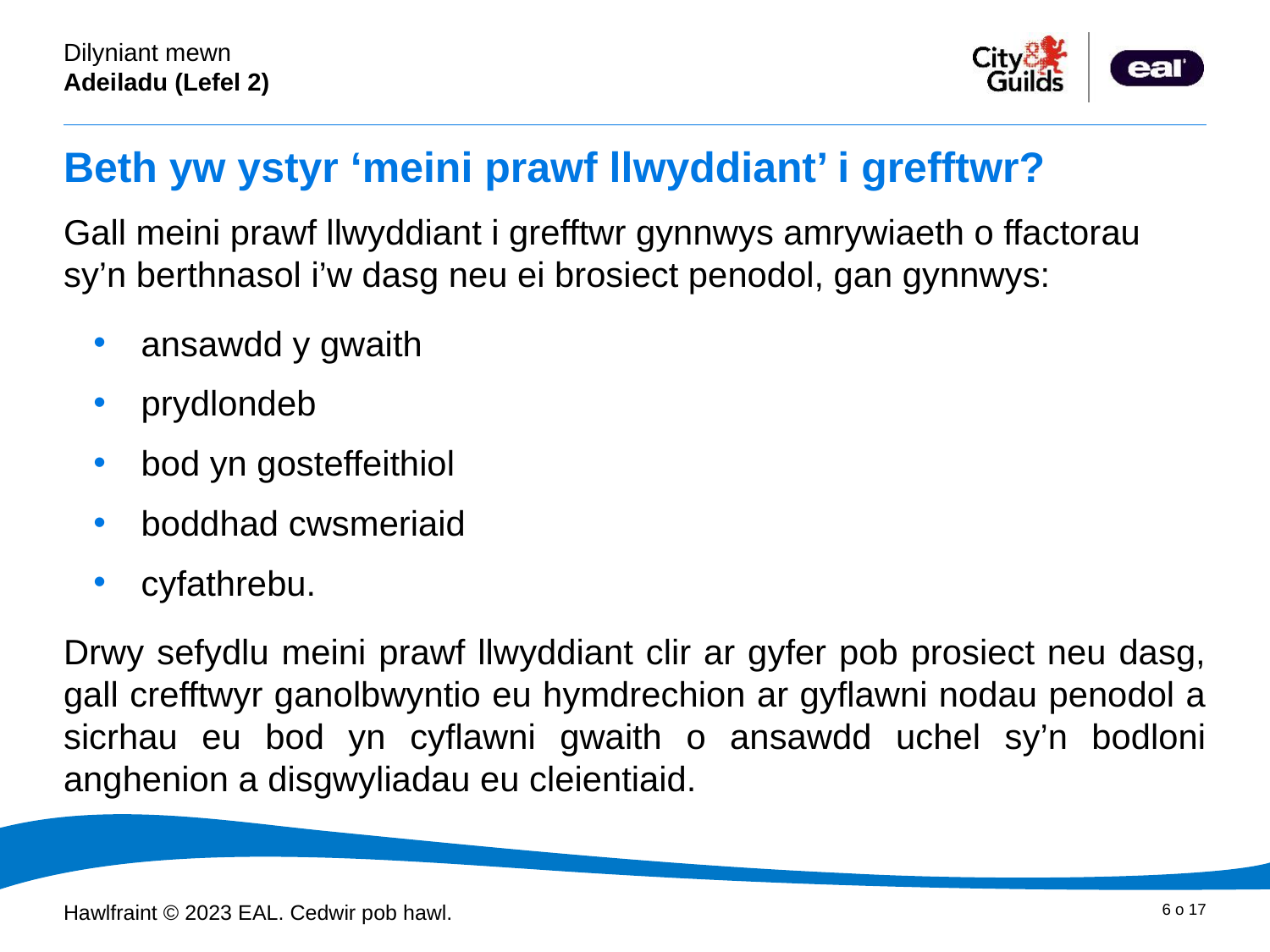

# Beth yw ystyr ‘meini prawf llwyddiant’ i grefftwr?
Gall meini prawf llwyddiant i grefftwr gynnwys amrywiaeth o ffactorau sy’n berthnasol i’w dasg neu ei brosiect penodol, gan gynnwys:
ansawdd y gwaith
prydlondeb
bod yn gosteffeithiol
boddhad cwsmeriaid
cyfathrebu.
Drwy sefydlu meini prawf llwyddiant clir ar gyfer pob prosiect neu dasg, gall crefftwyr ganolbwyntio eu hymdrechion ar gyflawni nodau penodol a sicrhau eu bod yn cyflawni gwaith o ansawdd uchel sy’n bodloni anghenion a disgwyliadau eu cleientiaid.